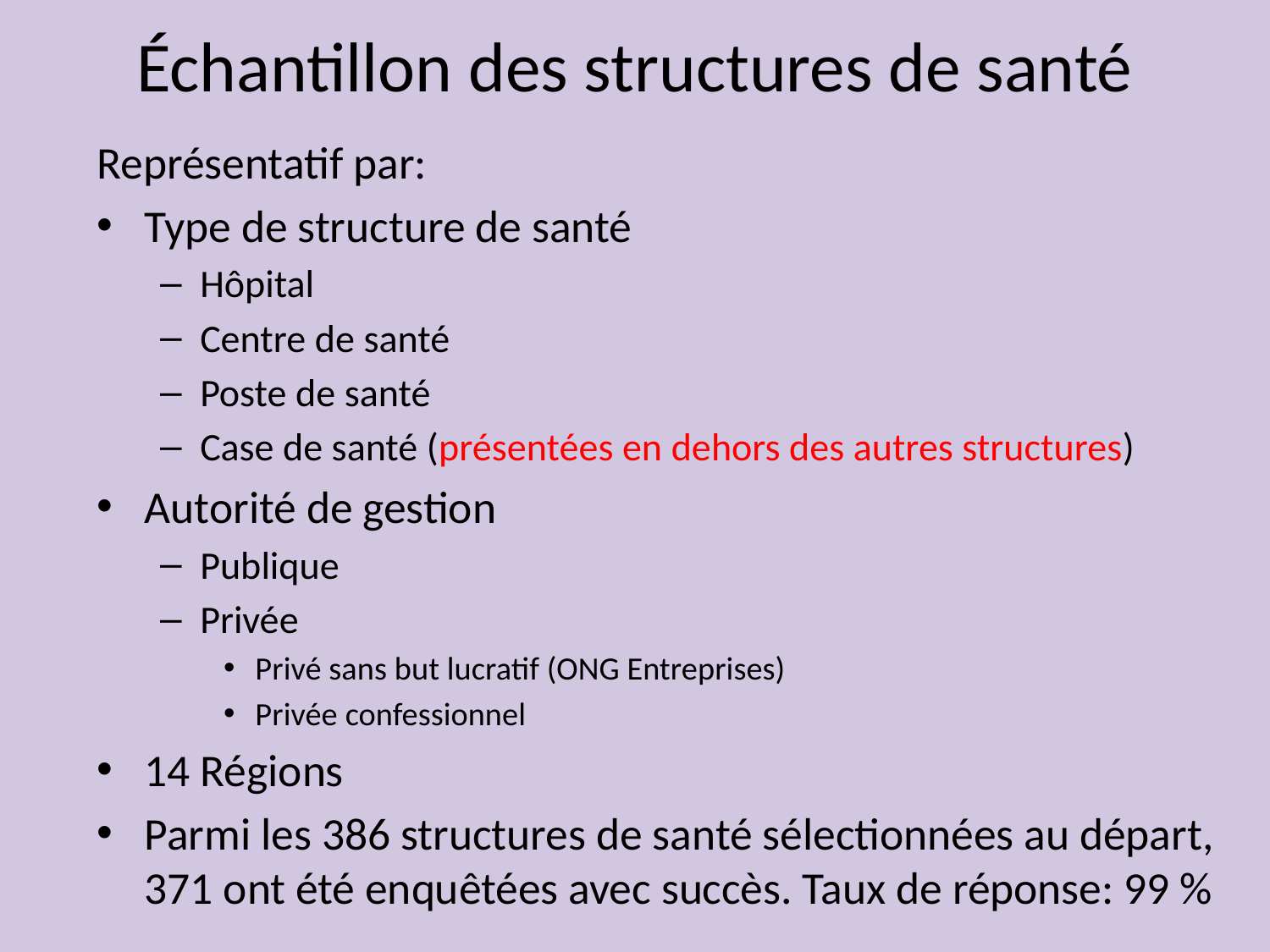

Échantillon des structures de santé
Représentatif par:
Type de structure de santé
Hôpital
Centre de santé
Poste de santé
Case de santé (présentées en dehors des autres structures)
Autorité de gestion
Publique
Privée
Privé sans but lucratif (ONG Entreprises)
Privée confessionnel
14 Régions
Parmi les 386 structures de santé sélectionnées au départ, 371 ont été enquêtées avec succès. Taux de réponse: 99 %